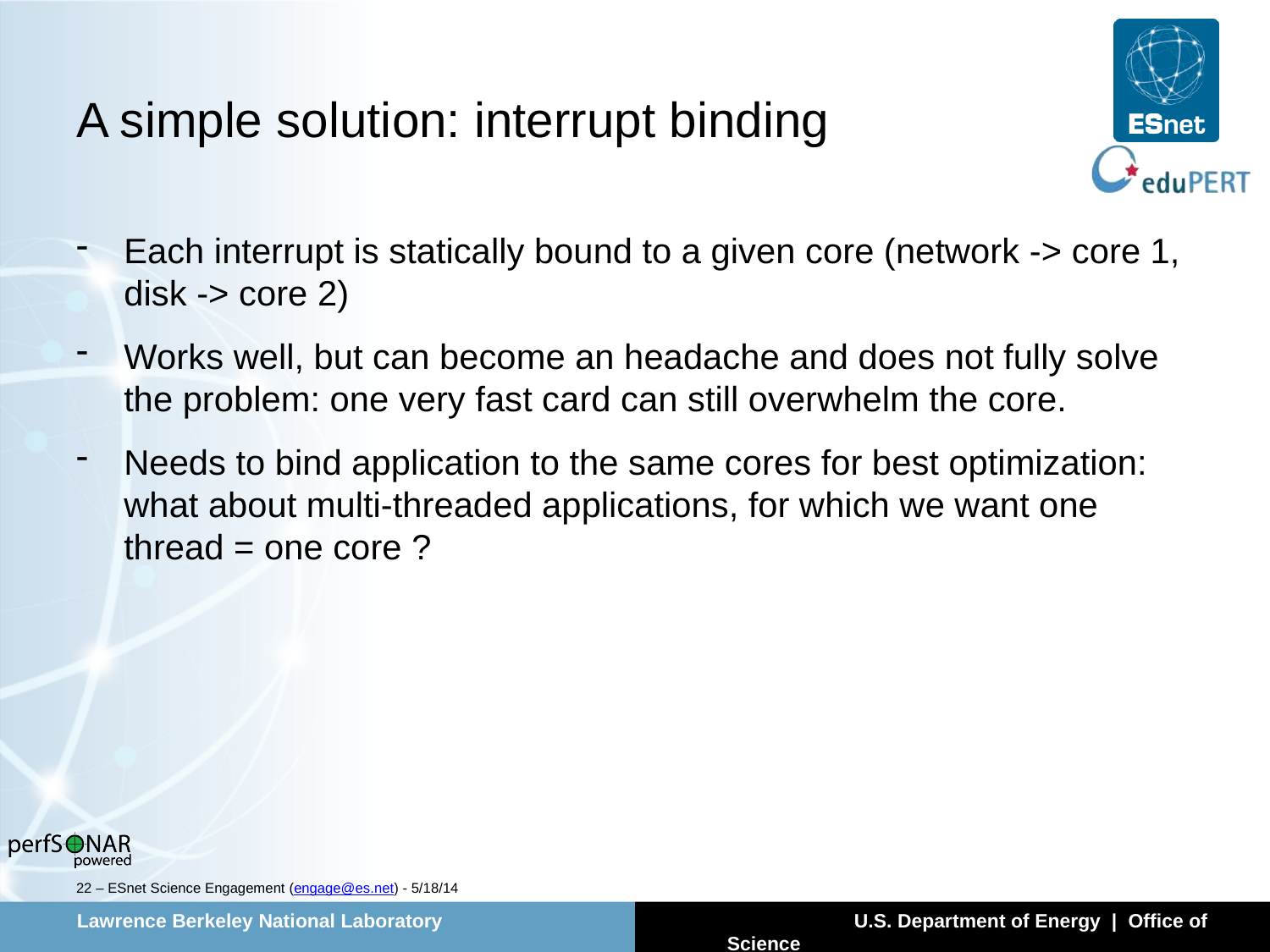

# A simple solution: interrupt binding
Each interrupt is statically bound to a given core (network -> core 1, disk -> core 2)
Works well, but can become an headache and does not fully solve the problem: one very fast card can still overwhelm the core.
Needs to bind application to the same cores for best optimization: what about multi-threaded applications, for which we want one thread = one core ?
22 – ESnet Science Engagement (engage@es.net) - 5/18/14